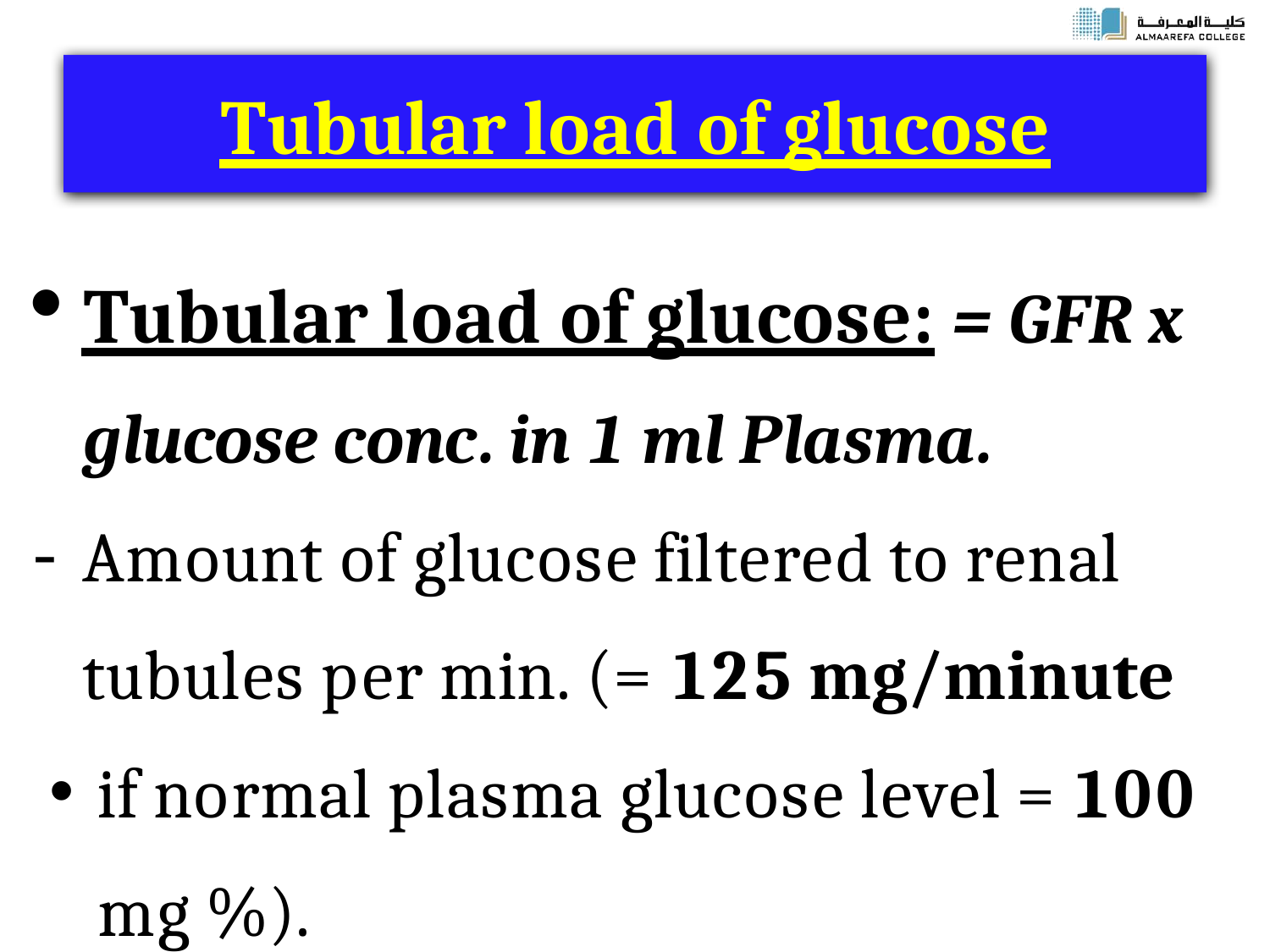

# Tubular load of glucose
Tubular load of glucose: = GFR x glucose conc. in 1 ml Plasma.
Amount of glucose filtered to renal tubules per min. (= 125 mg/minute
if normal plasma glucose level = 100 mg %).